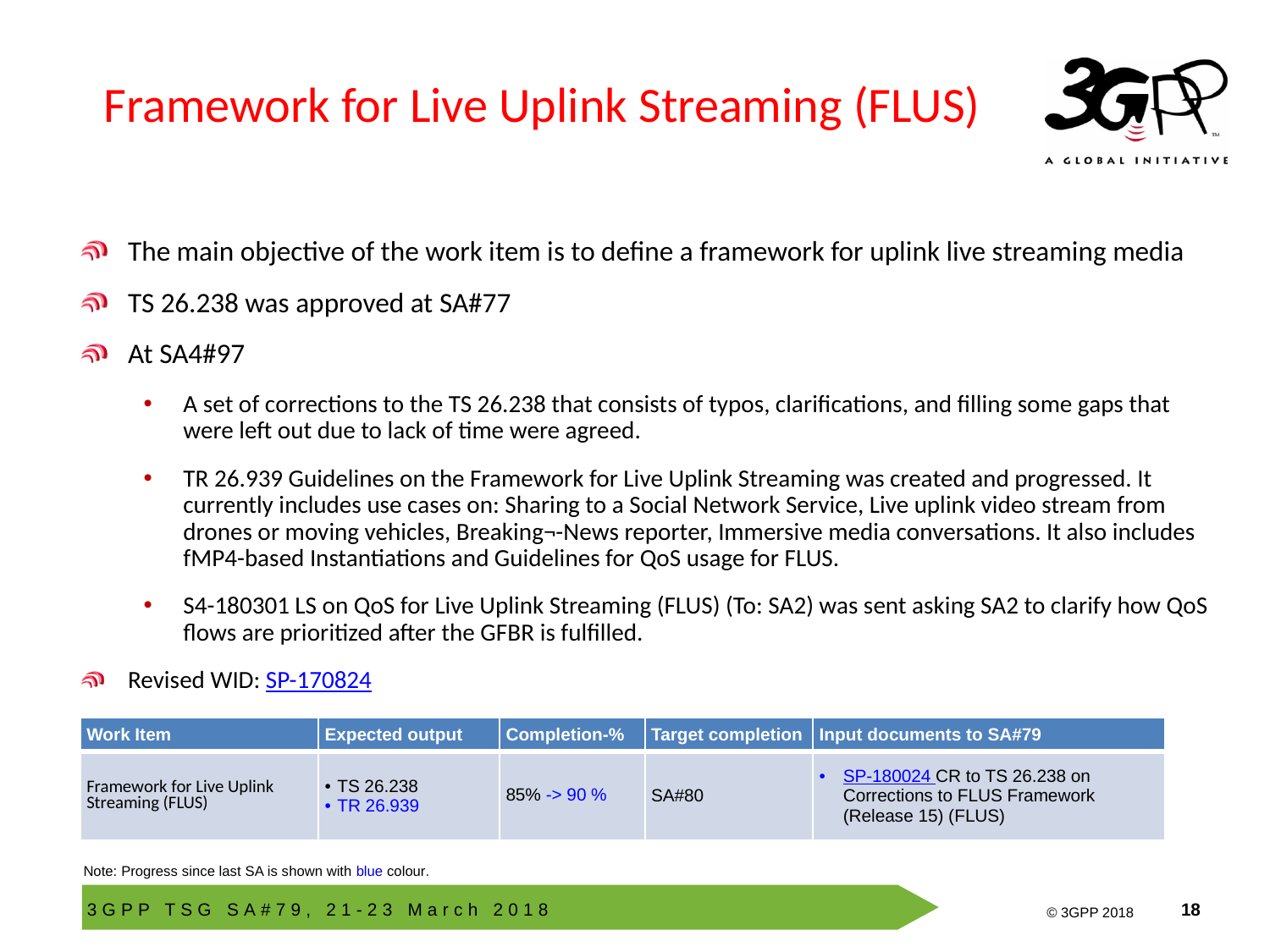

# Framework for Live Uplink Streaming (FLUS)
The main objective of the work item is to define a framework for uplink live streaming media
TS 26.238 was approved at SA#77
At SA4#97
A set of corrections to the TS 26.238 that consists of typos, clarifications, and filling some gaps that were left out due to lack of time were agreed.
TR 26.939 Guidelines on the Framework for Live Uplink Streaming was created and progressed. It currently includes use cases on: Sharing to a Social Network Service, Live uplink video stream from drones or moving vehicles, Breaking¬-News reporter, Immersive media conversations. It also includes fMP4-based Instantiations and Guidelines for QoS usage for FLUS.
S4-180301 LS on QoS for Live Uplink Streaming (FLUS) (To: SA2) was sent asking SA2 to clarify how QoS flows are prioritized after the GFBR is fulfilled.
Revised WID: SP-170824
| Work Item | Expected output | Completion-% | Target completion | Input documents to SA#79 |
| --- | --- | --- | --- | --- |
| Framework for Live Uplink Streaming (FLUS) | TS 26.238 TR 26.939 | 85% -> 90 % | SA#80 | SP-180024 CR to TS 26.238 on Corrections to FLUS Framework (Release 15) (FLUS) |
Note: Progress since last SA is shown with blue colour.